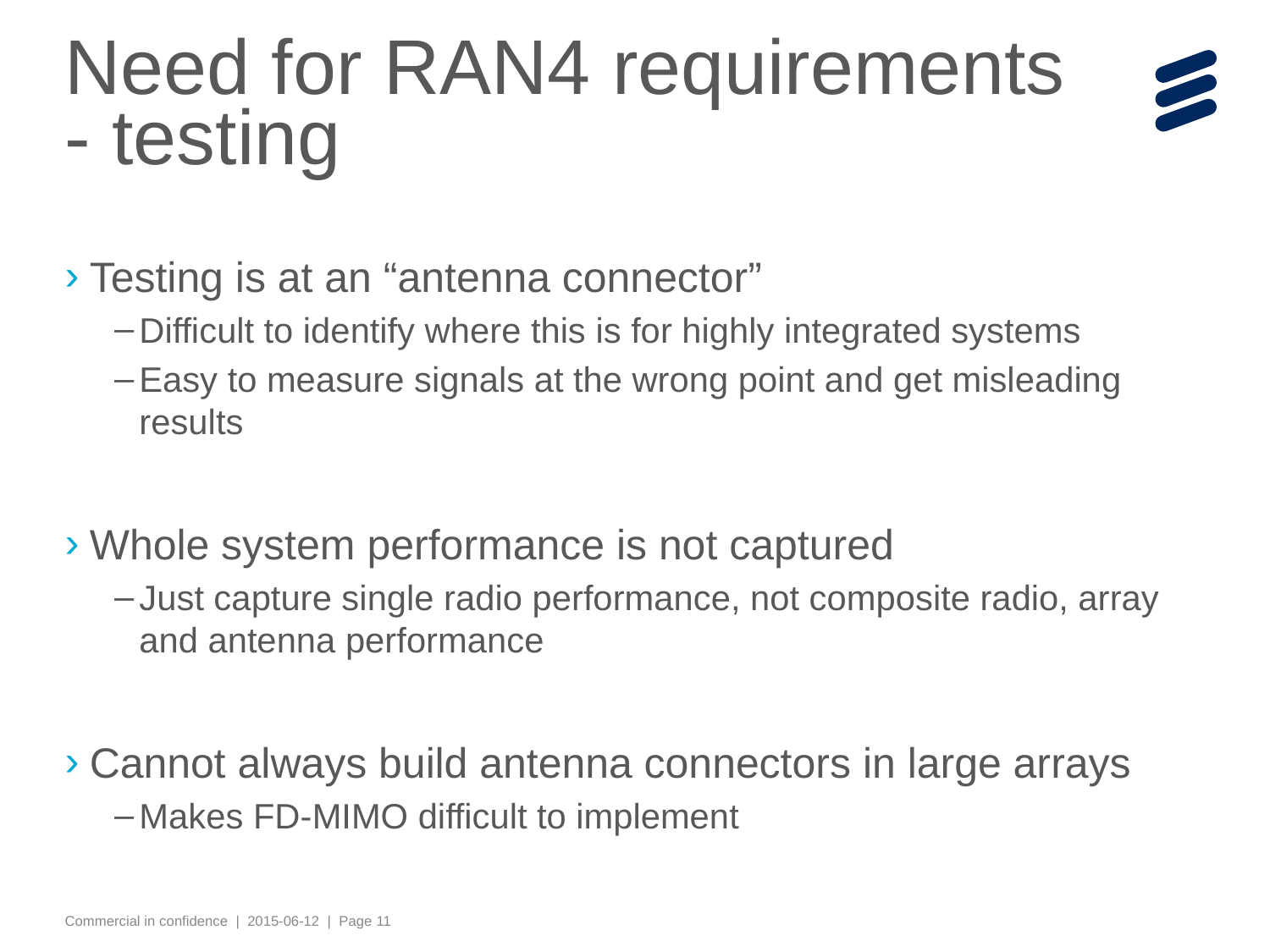

# Need for RAN4 requirements - testing
Testing is at an “antenna connector”
Difficult to identify where this is for highly integrated systems
Easy to measure signals at the wrong point and get misleading results

Whole system performance is not captured
Just capture single radio performance, not composite radio, array and antenna performance

Cannot always build antenna connectors in large arrays
Makes FD-MIMO difficult to implement